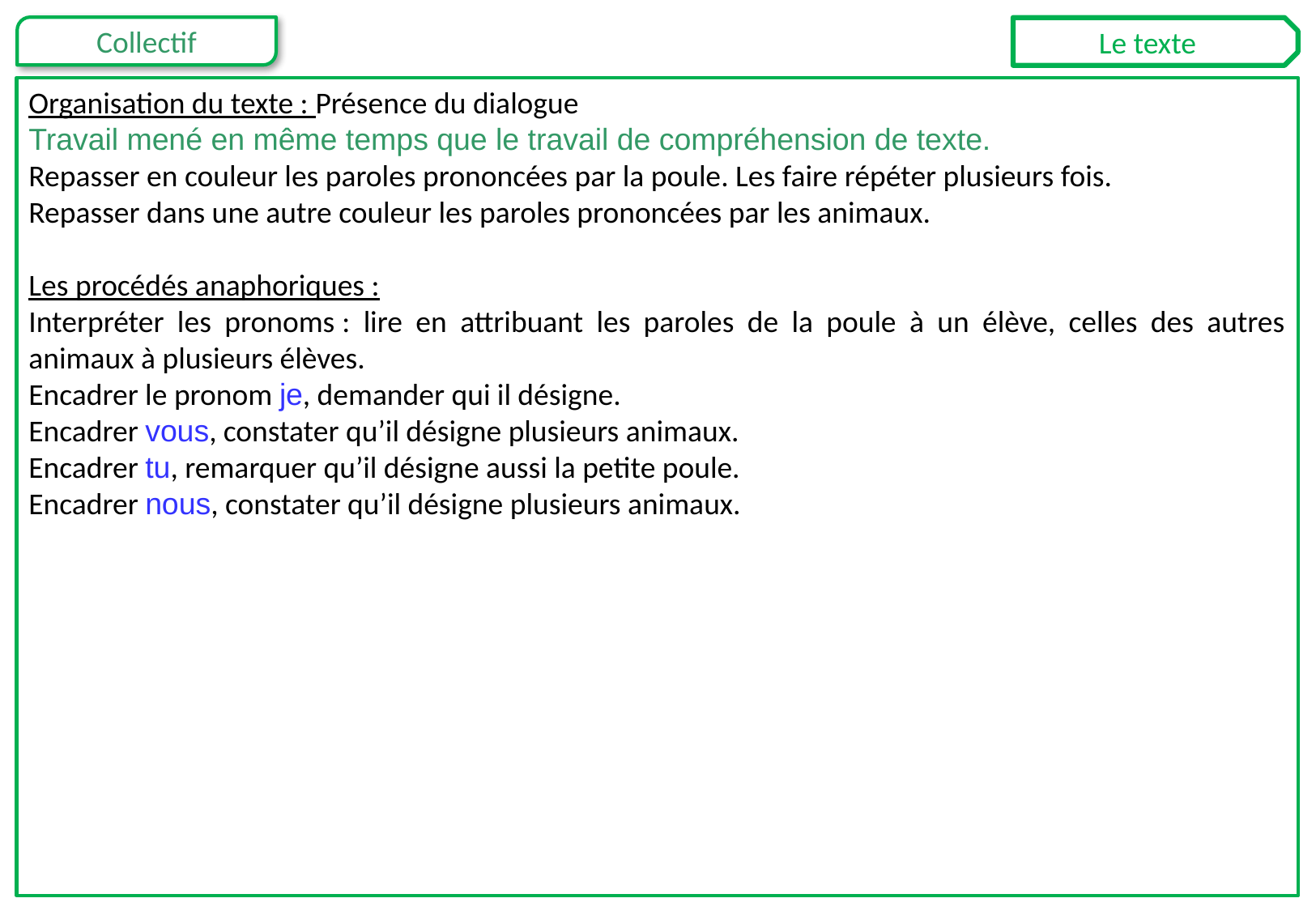

Le texte
Organisation du texte : Présence du dialogue
Travail mené en même temps que le travail de compréhension de texte.
Repasser en couleur les paroles prononcées par la poule. Les faire répéter plusieurs fois.
Repasser dans une autre couleur les paroles prononcées par les animaux.

Les procédés anaphoriques :
Interpréter les pronoms : lire en attribuant les paroles de la poule à un élève, celles des autres animaux à plusieurs élèves.
Encadrer le pronom je, demander qui il désigne.
Encadrer vous, constater qu’il désigne plusieurs animaux.
Encadrer tu, remarquer qu’il désigne aussi la petite poule.
Encadrer nous, constater qu’il désigne plusieurs animaux.